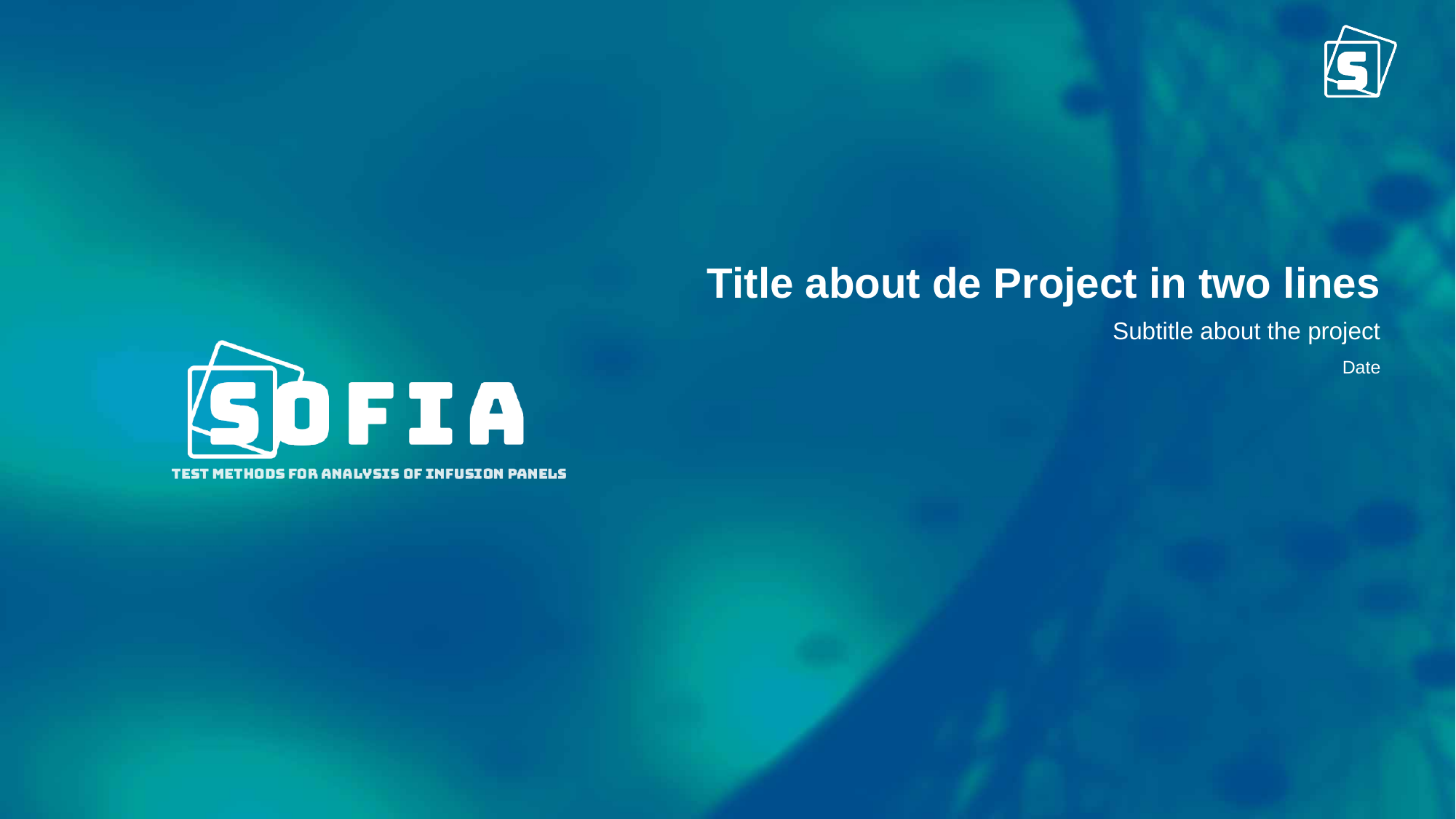

Title about de Project in two lines
Subtitle about the project
Date